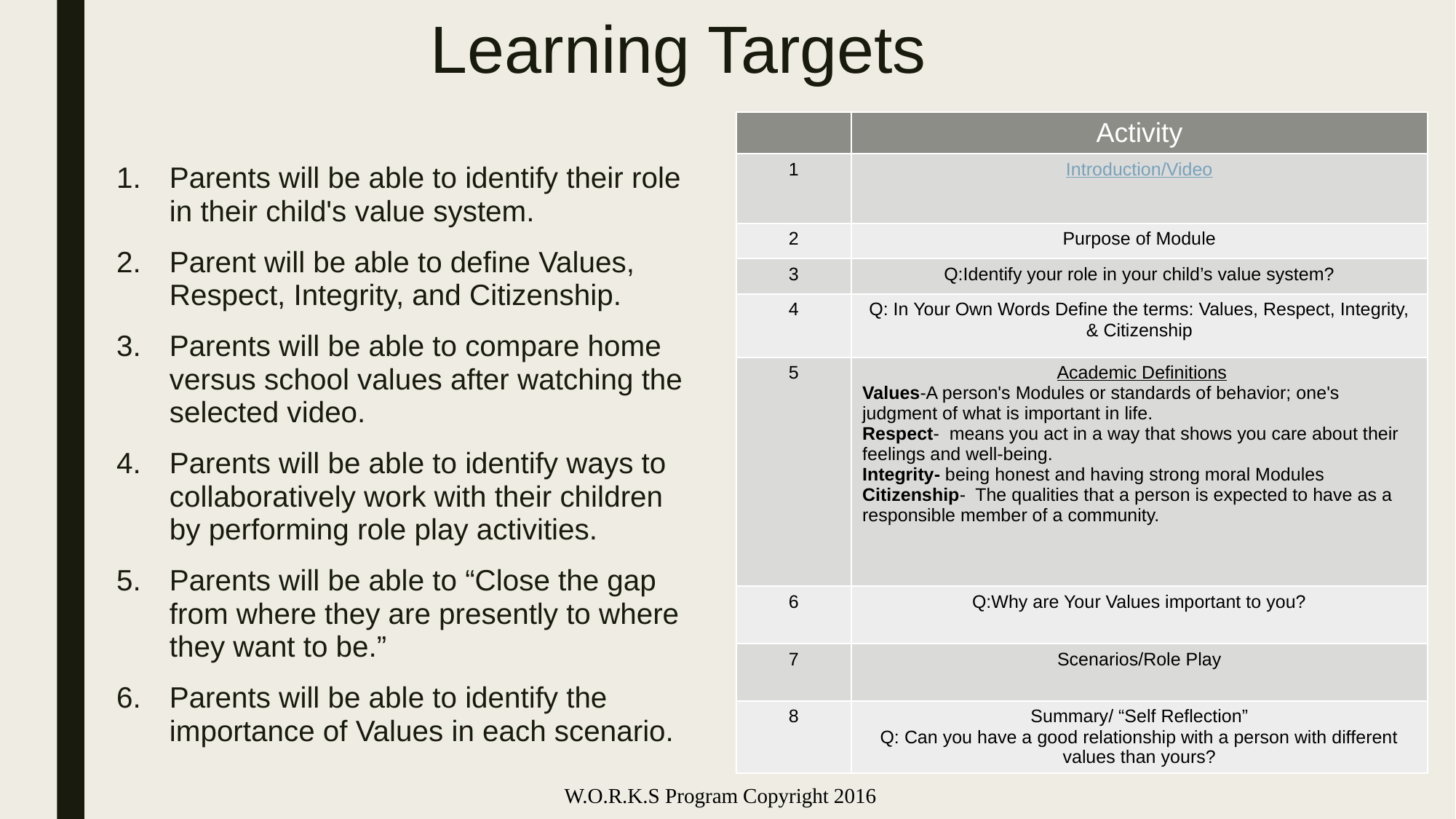

# Learning Targets
|  | Activity |
| --- | --- |
| 1 | Introduction/Video |
| 2 | Purpose of Module |
| 3 | Q:Identify your role in your child’s value system? |
| 4 | Q: In Your Own Words Define the terms: Values, Respect, Integrity, & Citizenship |
| 5 | Academic Definitions Values-A person's Modules or standards of behavior; one's judgment of what is important in life. Respect- means you act in a way that shows you care about their feelings and well-being. Integrity- being honest and having strong moral Modules Citizenship- The qualities that a person is expected to have as a responsible member of a community. |
| 6 | Q:Why are Your Values important to you? |
| 7 | Scenarios/Role Play |
| 8 | Summary/ “Self Reflection” Q: Can you have a good relationship with a person with different values than yours? |
Parents will be able to identify their role in their child's value system.
Parent will be able to define Values, Respect, Integrity, and Citizenship.
Parents will be able to compare home versus school values after watching the selected video.
Parents will be able to identify ways to collaboratively work with their children by performing role play activities.
Parents will be able to “Close the gap from where they are presently to where they want to be.”
Parents will be able to identify the importance of Values in each scenario.

W.O.R.K.S Program Copyright 2016